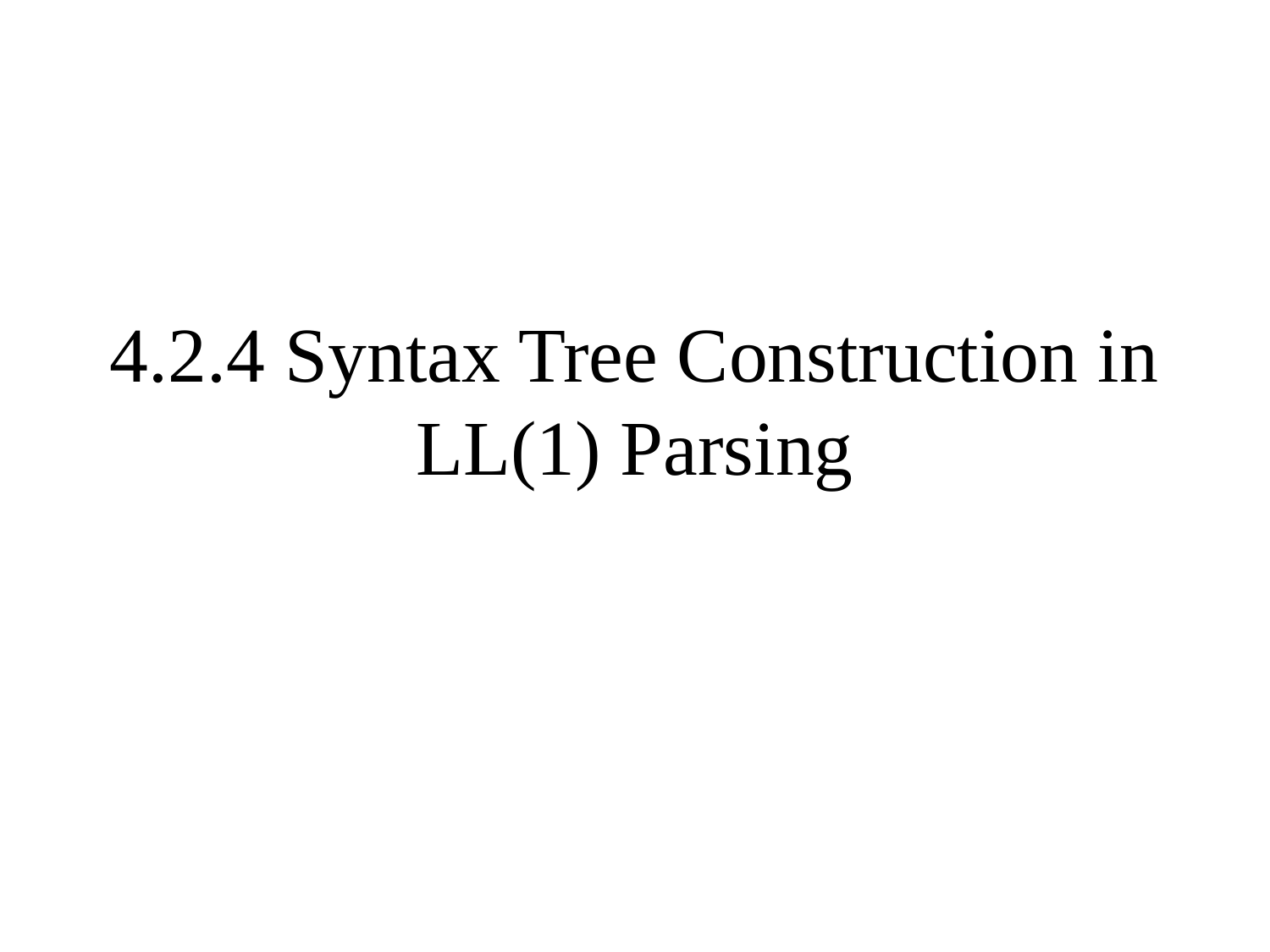

# 4.2.4 Syntax Tree Construction in LL(1) Parsing